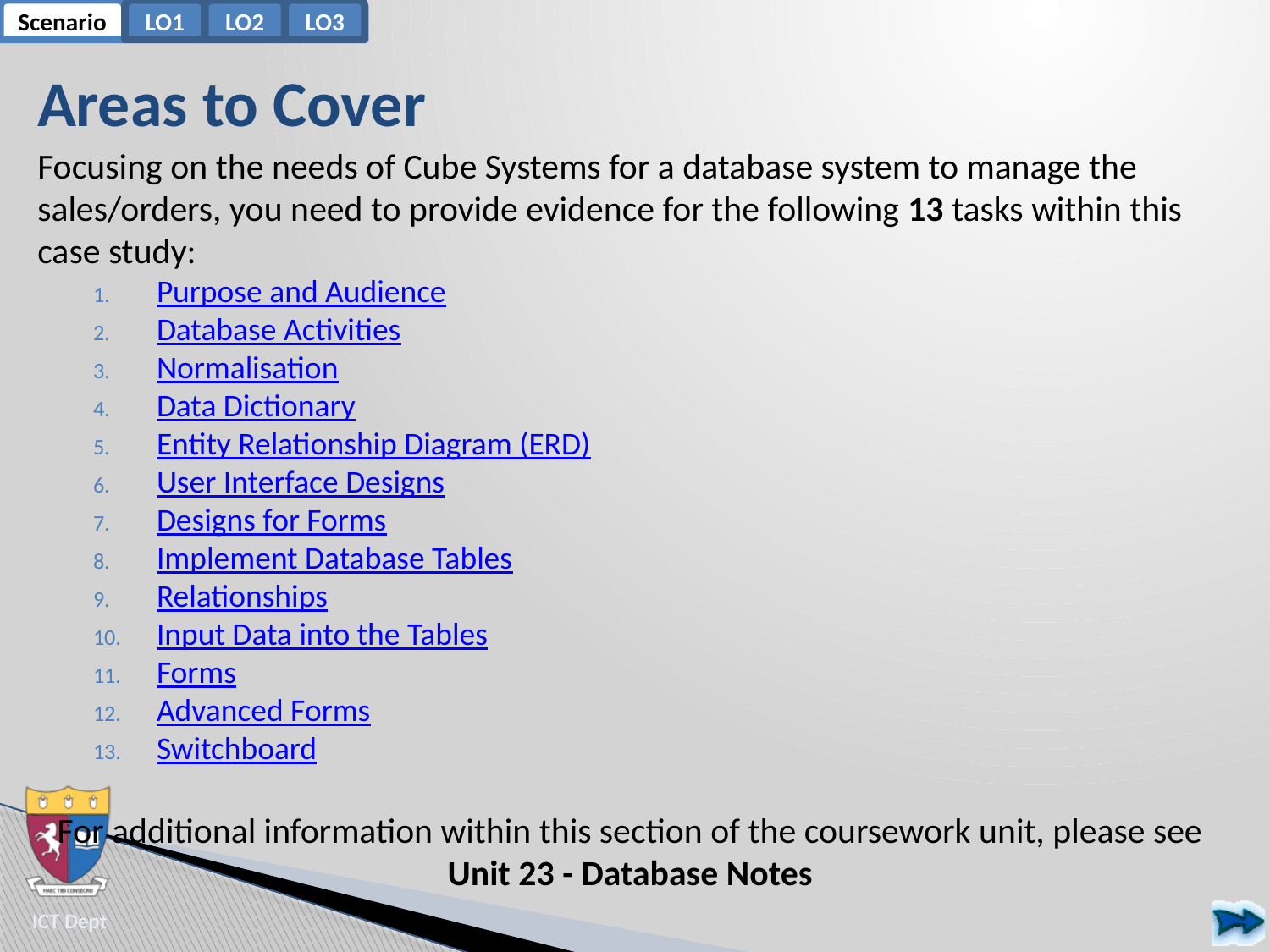

# Areas to Cover
Focusing on the needs of Cube Systems for a database system to manage the sales/orders, you need to provide evidence for the following 13 tasks within this case study:
Purpose and Audience
Database Activities
Normalisation
Data Dictionary
Entity Relationship Diagram (ERD)
User Interface Designs
Designs for Forms
Implement Database Tables
Relationships
Input Data into the Tables
Forms
Advanced Forms
Switchboard

For additional information within this section of the coursework unit, please see Unit 23 - Database Notes